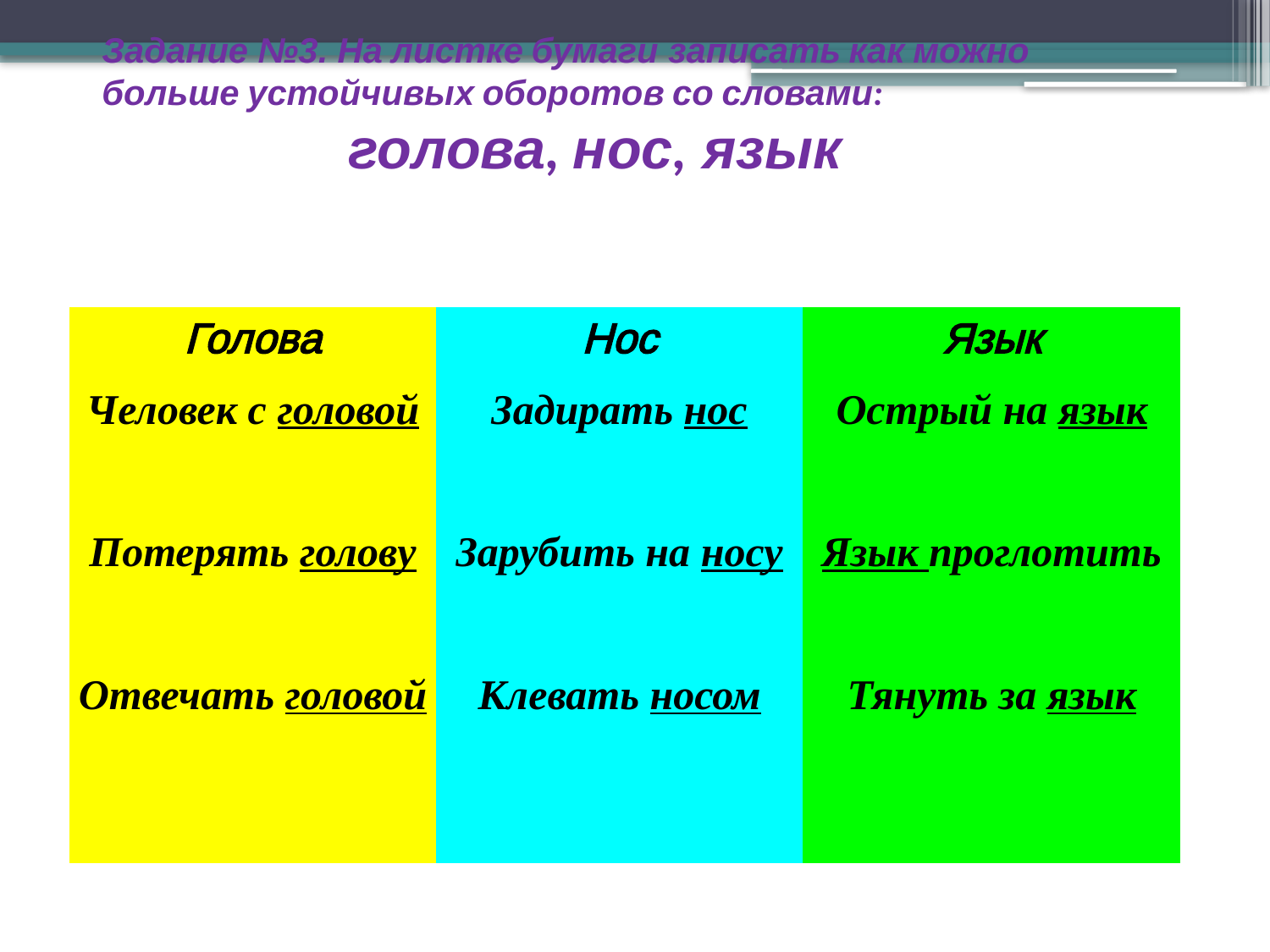

Задание №3. На листке бумаги записать как можно больше устойчивых оборотов со словами:
голова, нос, язык
| Голова Человек с головой Потерять голову Отвечать головой | Нос Задирать нос Зарубить на носу Клевать носом | Язык Острый на язык Язык проглотить Тянуть за язык |
| --- | --- | --- |